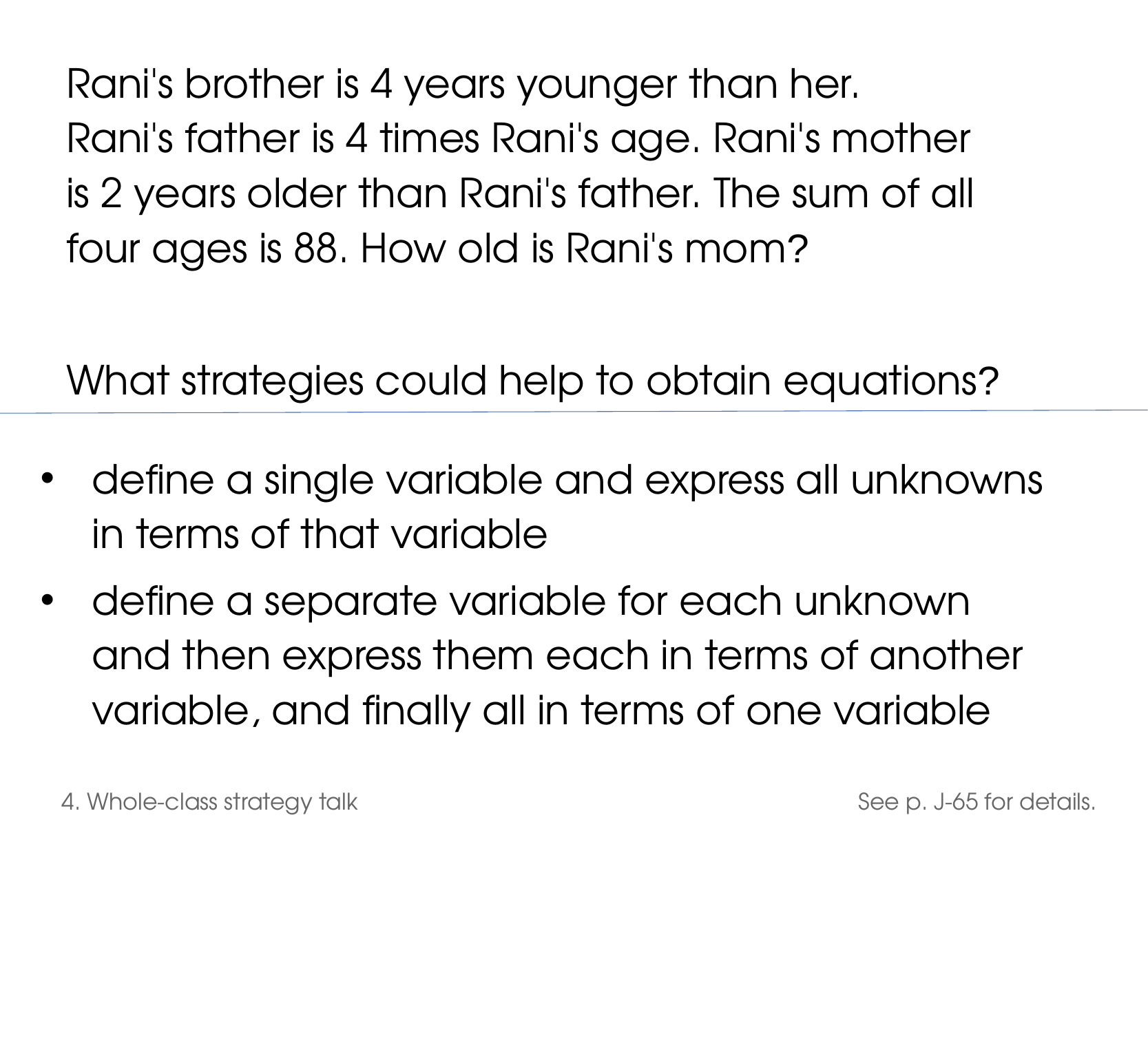

Rani's brother is 4 years younger than her.
Rani's father is 4 times Rani's age. Rani's mother
​is 2 years older than Rani's father. The sum of all four ages is 88. How old is Rani's mom?

What strategies could help to obtain equations?
define a single variable and express all unknowns in terms of that variable
define a separate variable for each unknown and then express them each in terms of another variable, and finally all in terms of one variable
4. Whole-class strategy talk
See p. J-65 for details.